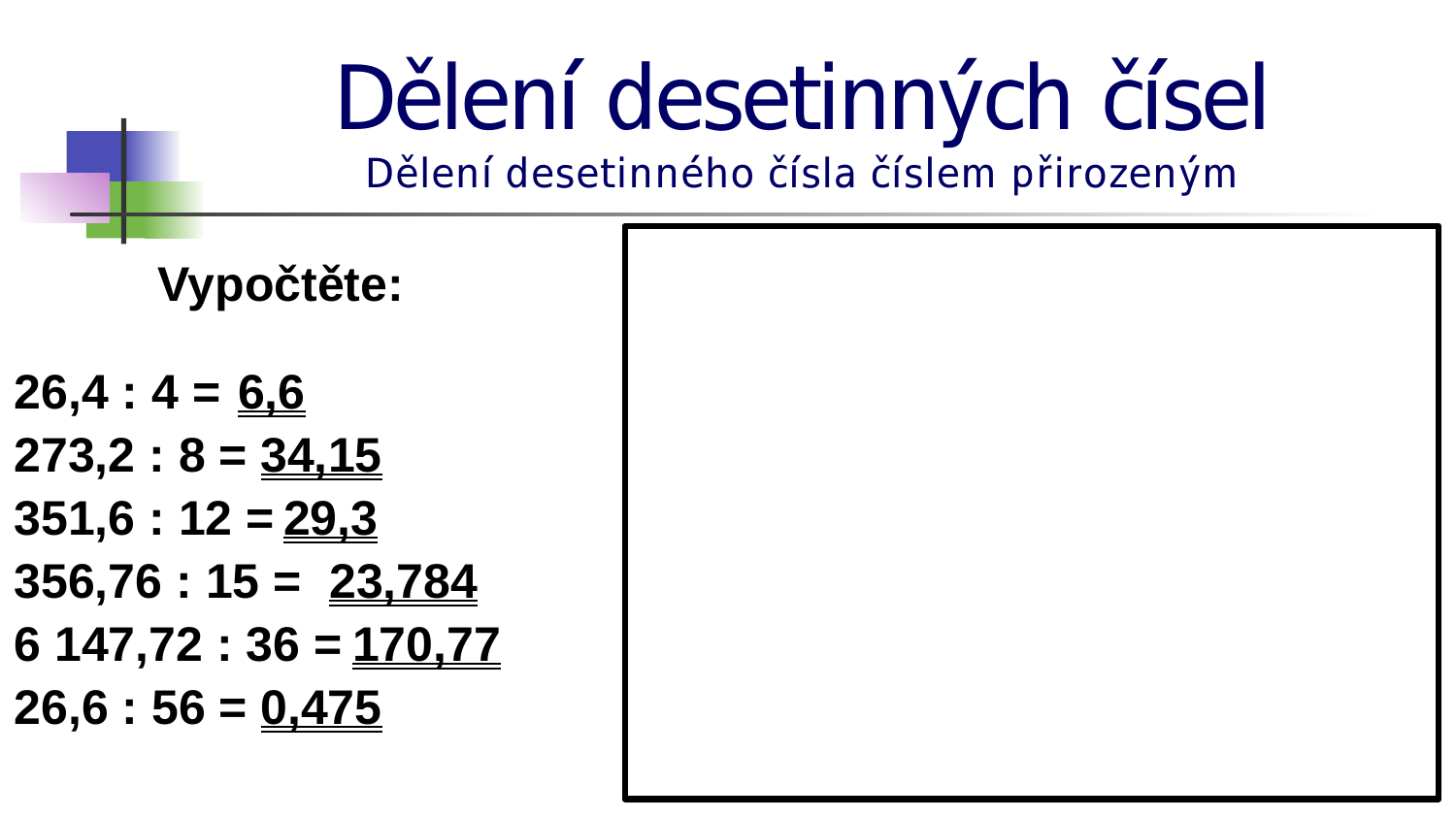

# Dělení desetinných čísel Dělení desetinného čísla číslem přirozeným

Vypočtěte:
26,4 : 4 =
6,6
273,2 : 8 =
34,15
351,6 : 12 =
29,3
356,76 : 15 =
23,784
6 147,72 : 36 =
170,77
26,6 : 56 =
0,475